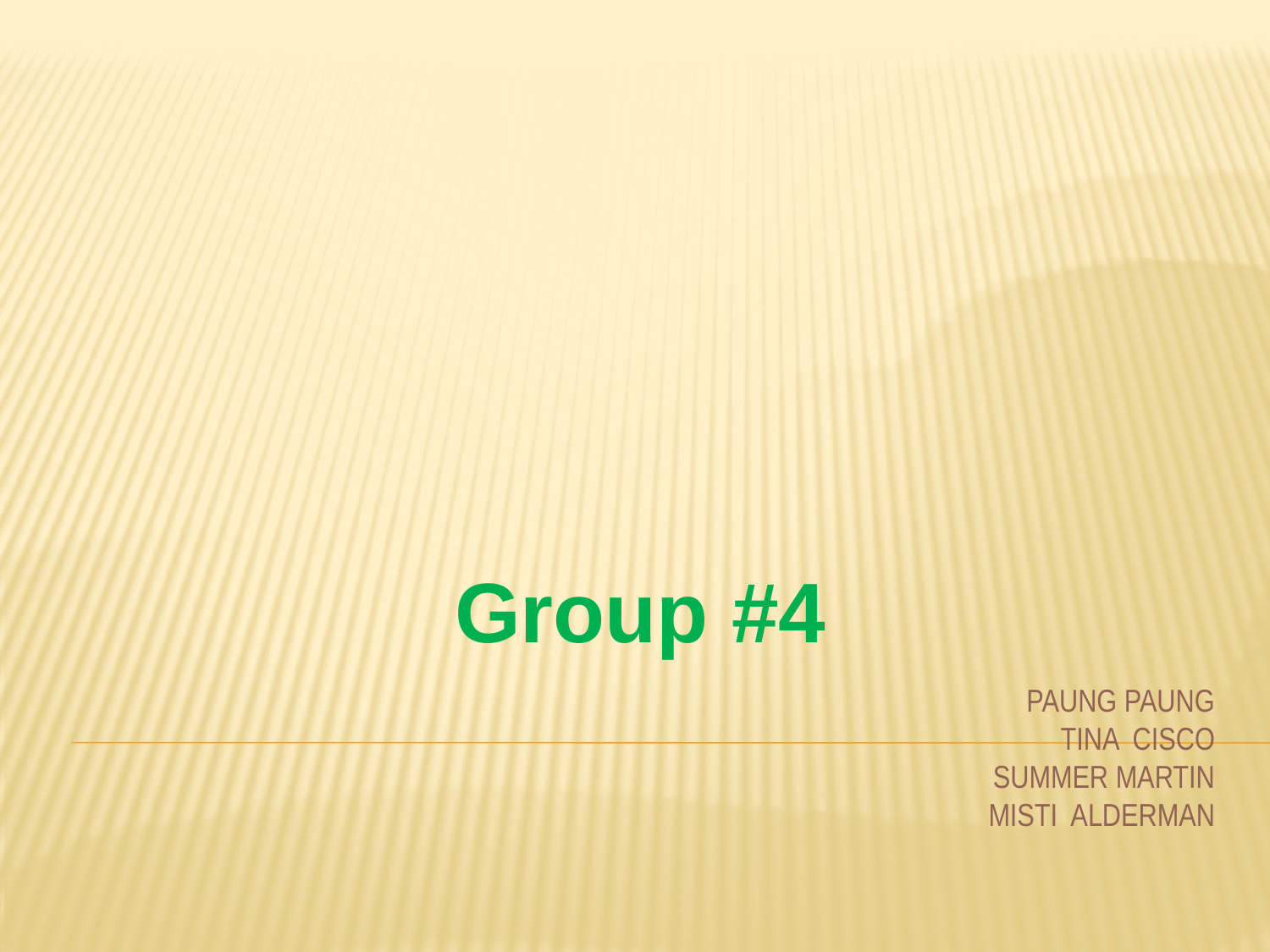

Group #4
# Paung Paung Tina  Cisco Summer martin Misti  alderman